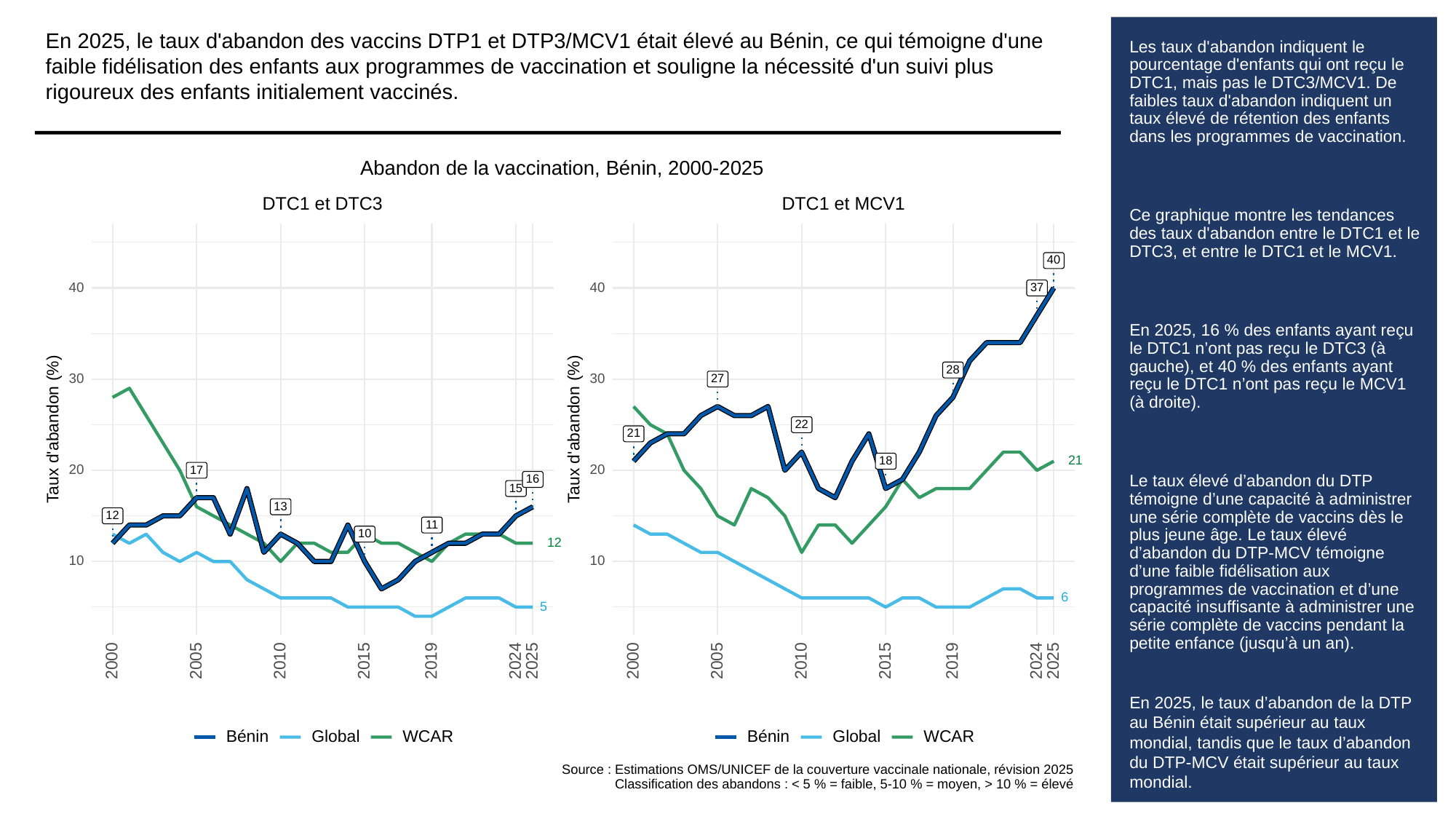

En 2025, le taux d'abandon des vaccins DTP1 et DTP3/MCV1 était élevé au Bénin, ce qui témoigne d'une faible fidélisation des enfants aux programmes de vaccination et souligne la nécessité d'un suivi plus rigoureux des enfants initialement vaccinés.
# Les taux d'abandon indiquent le pourcentage d'enfants qui ont reçu le DTC1, mais pas le DTC3/MCV1. De faibles taux d'abandon indiquent un taux élevé de rétention des enfants dans les programmes de vaccination.

Ce graphique montre les tendances des taux d'abandon entre le DTC1 et le DTC3, et entre le DTC1 et le MCV1.

En 2025, 16 % des enfants ayant reçu le DTC1 n’ont pas reçu le DTC3 (à gauche), et 40 % des enfants ayant reçu le DTC1 n’ont pas reçu le MCV1 (à droite).

Le taux élevé d’abandon du DTP témoigne d’une capacité à administrer une série complète de vaccins dès le plus jeune âge. Le taux élevé d’abandon du DTP-MCV témoigne d’une faible fidélisation aux programmes de vaccination et d’une capacité insuffisante à administrer une série complète de vaccins pendant la petite enfance (jusqu’à un an).

En 2025, le taux d’abandon de la DTP au Bénin était supérieur au taux mondial, tandis que le taux d’abandon du DTP-MCV était supérieur au taux mondial.

Abandon de la vaccination, Bénin, 2000-2025
DTC1 et DTC3
DTC1 et MCV1

40

40
40
37

28

30
30
27

22
Taux d'abandon (%)
Taux d'abandon (%)

21

21
18

20
20
17

16

15

13

12

11

10

12
10
10

6
5

2000
2005
2010
2015
2019
2024
2025
2000
2005
2010
2015
2019
2024
2025
Global
WCAR
Global
WCAR
Bénin
Bénin

Source : Estimations OMS/UNICEF de la couverture vaccinale nationale, révision 2025
Classification des abandons : < 5 % = faible, 5-10 % = moyen, > 10 % = élevé